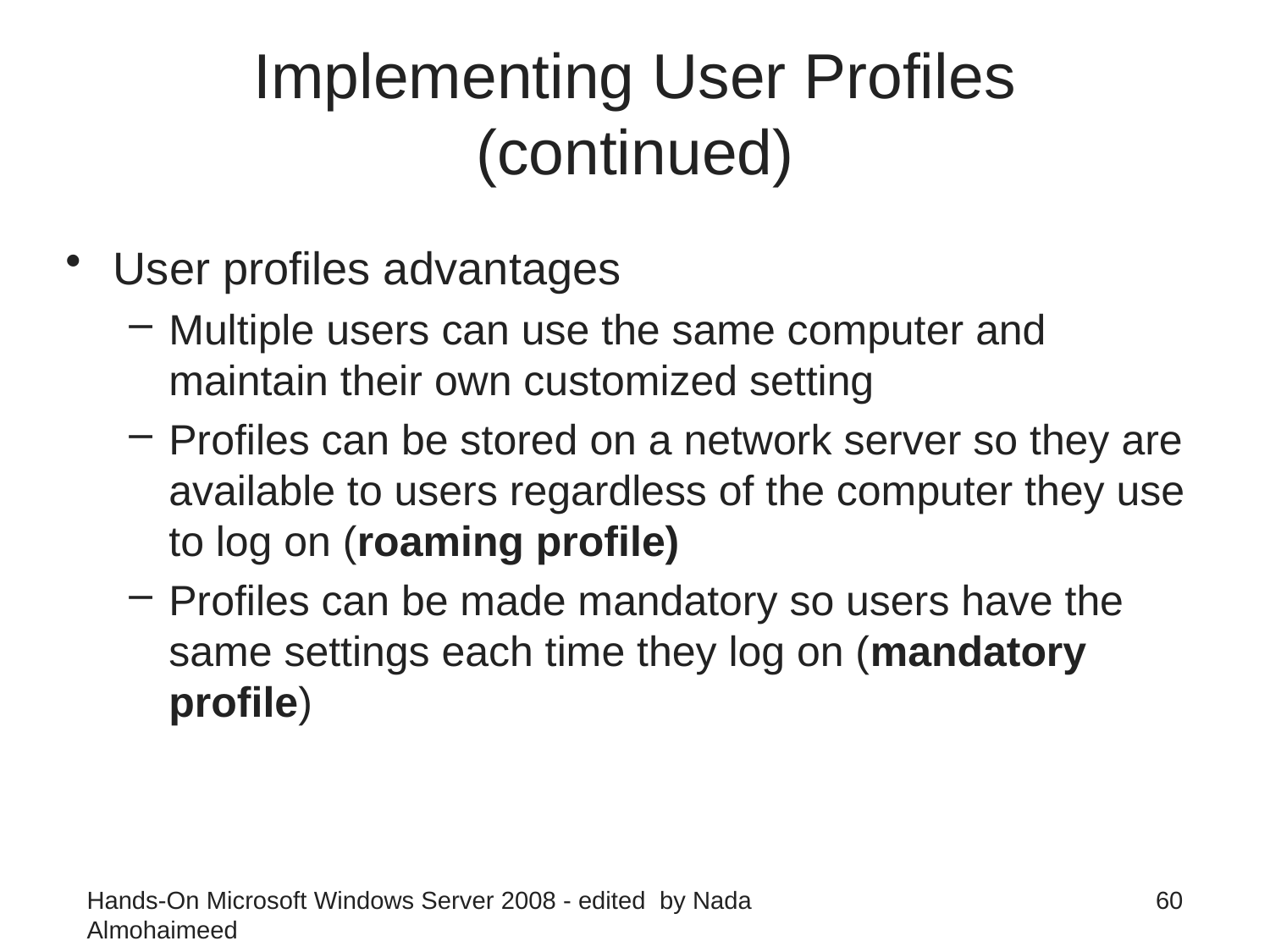

# Implementing User Profiles (continued)
User profiles advantages
Multiple users can use the same computer and maintain their own customized setting
Profiles can be stored on a network server so they are available to users regardless of the computer they use to log on (roaming profile)
Profiles can be made mandatory so users have the same settings each time they log on (mandatory profile)
Hands-On Microsoft Windows Server 2008 - edited  by Nada Almohaimeed
60